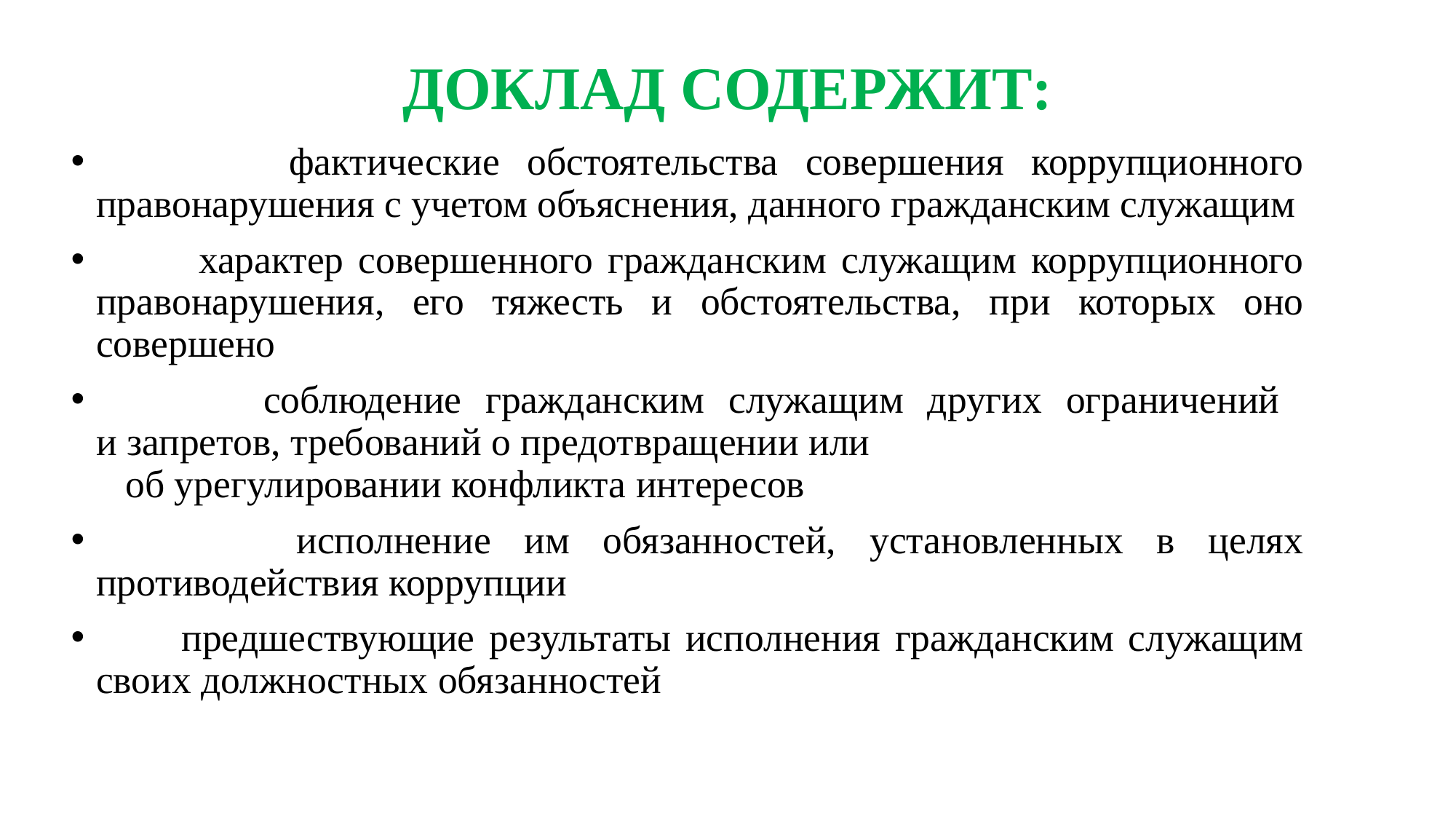

# ДОКЛАД СОДЕРЖИТ:
       фактические обстоятельства совершения коррупционного правонарушения с учетом объяснения, данного гражданским служащим
       характер совершенного гражданским служащим коррупционного правонарушения, его тяжесть и обстоятельства, при которых оно совершено
       соблюдение гражданским служащим других ограничений
и запретов, требований о предотвращении или                                                об урегулировании конфликта интересов
      исполнение им обязанностей, установленных в целях противодействия коррупции
      предшествующие результаты исполнения гражданским служащим своих должностных обязанностей